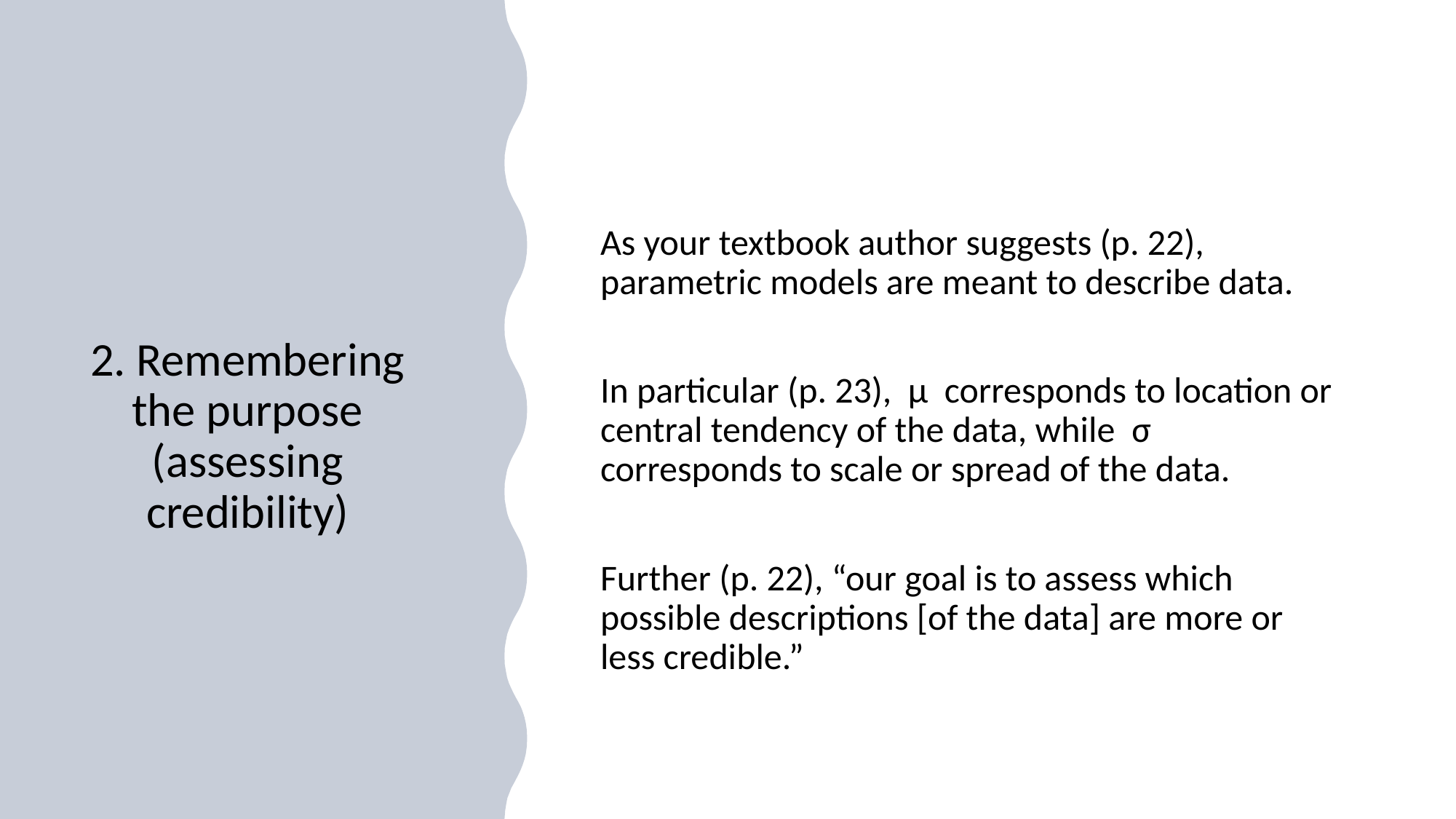

# 2. Remembering the purpose (assessing credibility)
As your textbook author suggests (p. 22), parametric models are meant to describe data.

In particular (p. 23),  µ  corresponds to location or central tendency of the data, while  σ  corresponds to scale or spread of the data.

Further (p. 22), “our goal is to assess which possible descriptions [of the data] are more or less credible.”